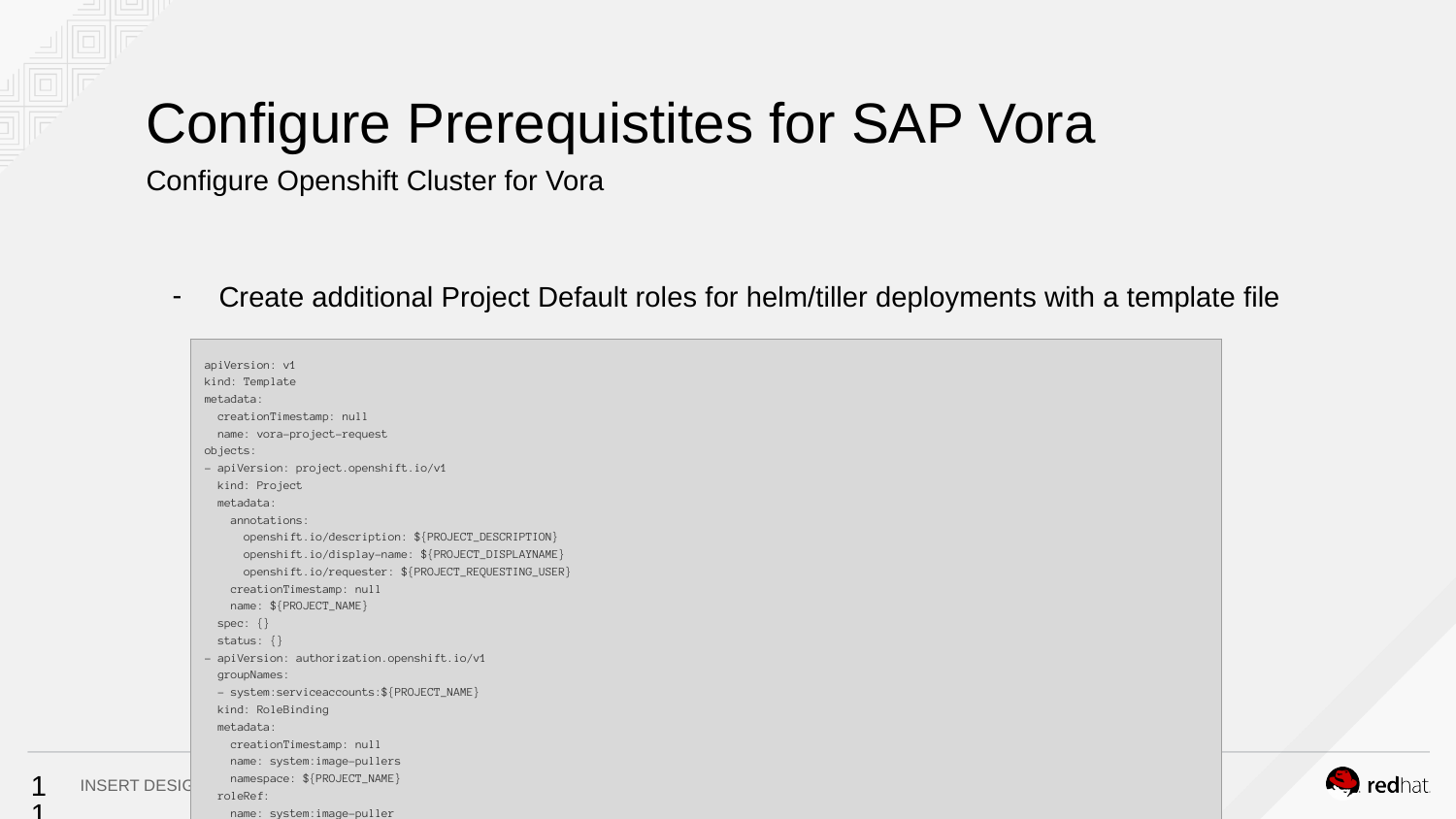

# Configure Prerequistites for SAP Vora
Configure Openshift Cluster for Vora
Create additional Project Default roles for helm/tiller deployments with a template file

| apiVersion: v1 kind: Template metadata: creationTimestamp: null name: vora-project-request objects: - apiVersion: project.openshift.io/v1 kind: Project metadata: annotations: openshift.io/description: ${PROJECT\_DESCRIPTION} openshift.io/display-name: ${PROJECT\_DISPLAYNAME} openshift.io/requester: ${PROJECT\_REQUESTING\_USER} creationTimestamp: null name: ${PROJECT\_NAME} spec: {} status: {} - apiVersion: authorization.openshift.io/v1 groupNames: - system:serviceaccounts:${PROJECT\_NAME} kind: RoleBinding metadata: creationTimestamp: null name: system:image-pullers namespace: ${PROJECT\_NAME} roleRef: name: system:image-puller subjects: - kind: SystemGroup name: system:serviceaccounts:${PROJECT\_NAME} userNames: null - apiVersion: authorization.openshift.io/v1 groupNames: null kind: RoleBinding metadata: creationTimestamp: null name: system:image-builders namespace: ${PROJECT\_NAME} roleRef: name: system:image-builder subjects: - kind: ServiceAccount name: builder userNames: - system:serviceaccount:${PROJECT\_NAME}:builder - apiVersion: authorization.openshift.io/v1 groupNames: null kind: RoleBinding metadata: creationTimestamp: null name: system:deployers namespace: ${PROJECT\_NAME} roleRef: name: system:deployer subjects: - kind: ServiceAccount name: deployer userNames: - system:serviceaccount:${PROJECT\_NAME}:deployer - apiVersion: authorization.openshift.io/v1 groupNames: null kind: RoleBinding metadata: creationTimestamp: null name: admin namespace: ${PROJECT\_NAME} roleRef: name: admin subjects: - kind: User name: ${PROJECT\_ADMIN\_USER} userNames: - ${PROJECT\_ADMIN\_USER} - apiVersion: v1 kind: ServiceAccount metadata: name: tiller - kind: ClusterRoleBinding apiVersion: authorization.openshift.io/v1 metadata: name: run-tiller-${PROJECT\_NAME} subjects: - kind: ServiceAccount name: tiller namespace: ${PROJECT\_NAME} roleRef: kind: ClusterRole name: cluster-admin apiGroup: rbac.authorization.k8s.io parameters: - name: PROJECT\_NAME - name: PROJECT\_DISPLAYNAME - name: PROJECT\_DESCRIPTION - name: PROJECT\_ADMIN\_USER - name: PROJECT\_REQUESTING\_USER |
| --- |
11